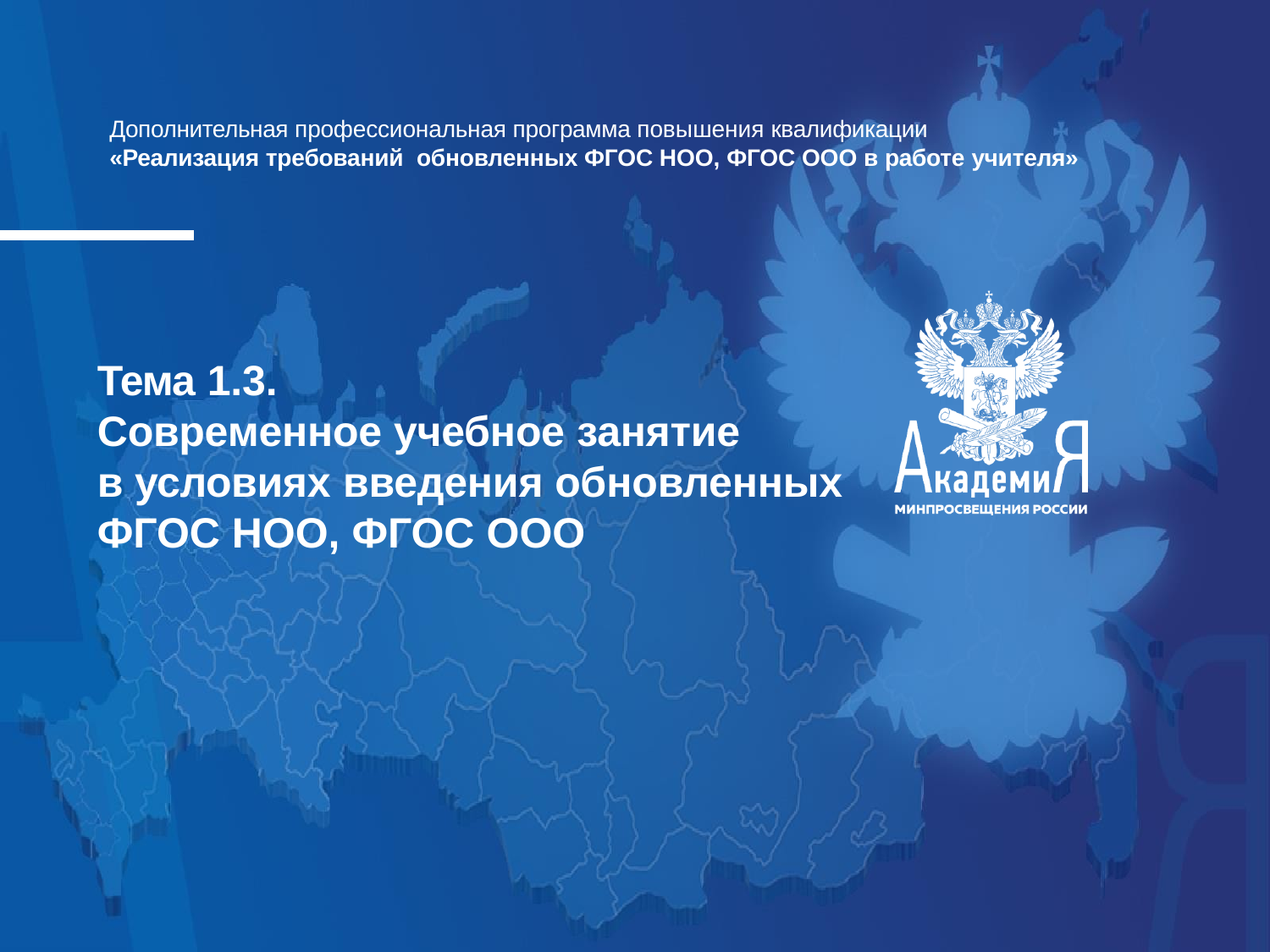

Дополнительная профессиональная программа повышения квалификации
«Реализация требований обновленных ФГОС НОО, ФГОС ООО в работе учителя»
Тема 1.3.
Современное учебное занятие
в условиях введения обновленных
ФГОС НОО, ФГОС ООО